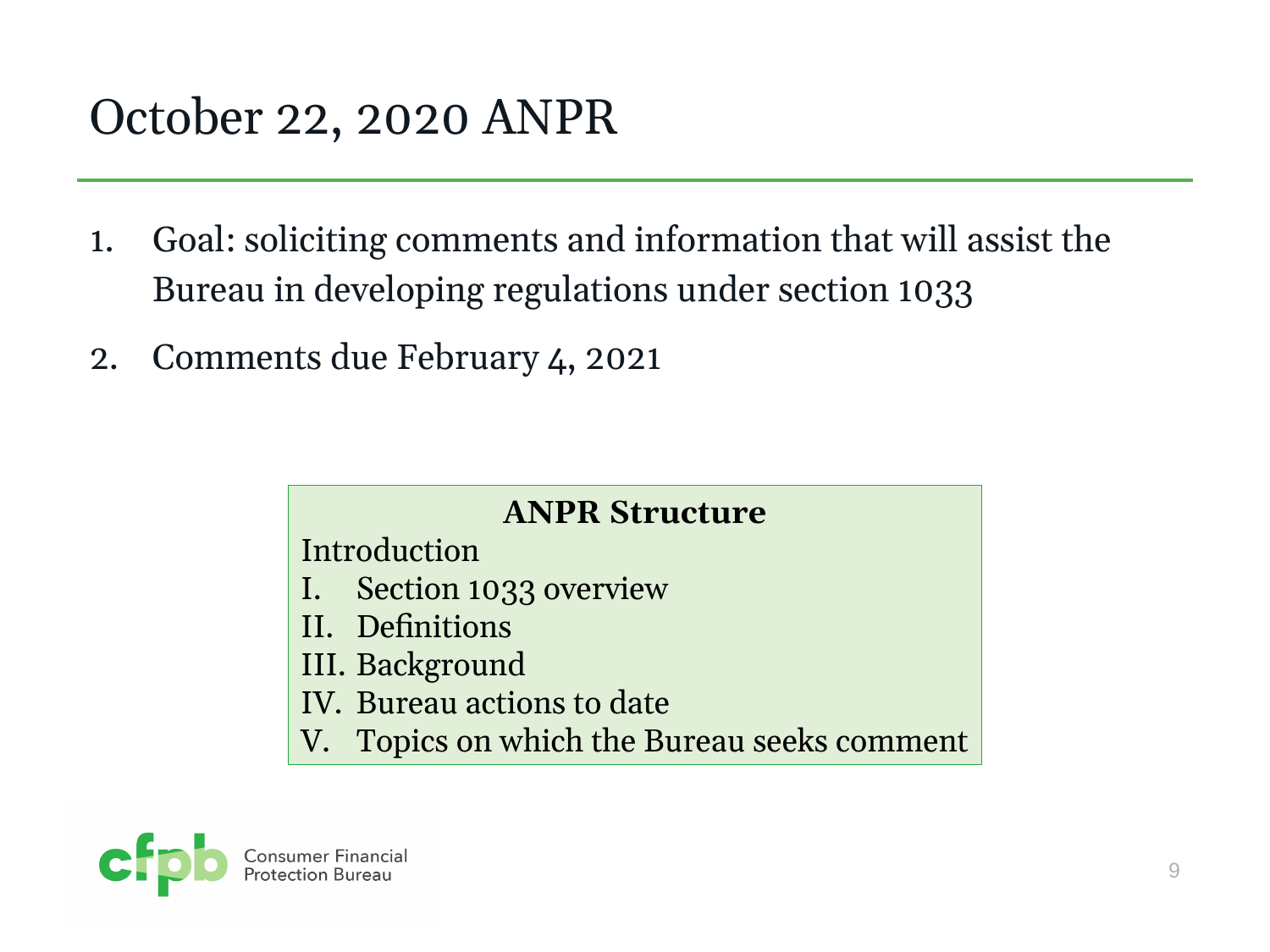

# October 22, 2020 ANPR
Goal: soliciting comments and information that will assist the Bureau in developing regulations under section 1033
Comments due February 4, 2021

ANPR Structure
Introduction
Section 1033 overview
Definitions
Background
Bureau actions to date
Topics on which the Bureau seeks comment
9